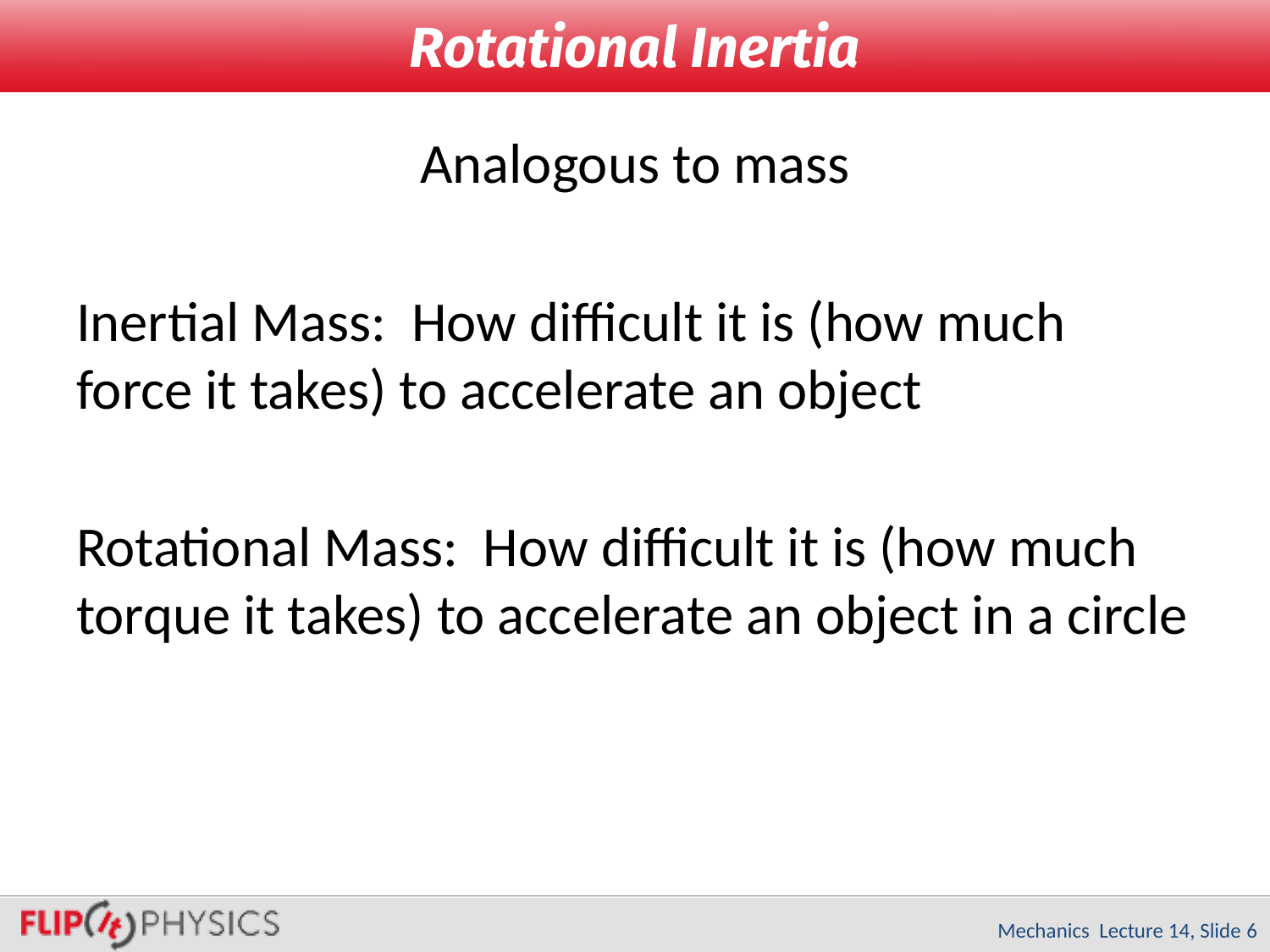

# Rotational Inertia
Analogous to mass

Inertial Mass:  How difficult it is (how much force it takes) to accelerate an object

Rotational Mass:  How difficult it is (how much torque it takes) to accelerate an object in a circle

Mechanics  Lecture 14, Slide 6